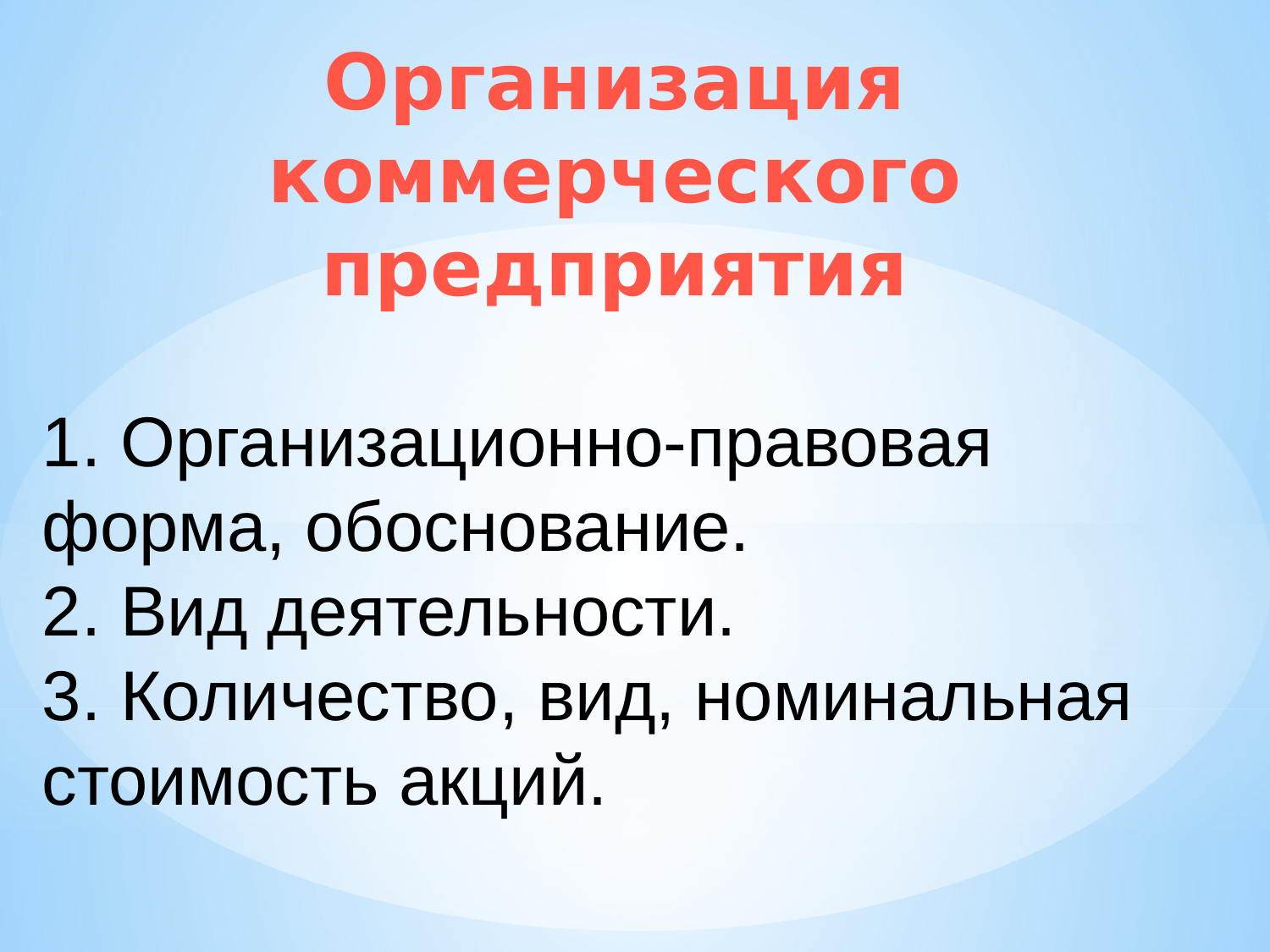

Организация коммерческого предприятия

1. Организационно-правовая форма, обоснование.
2. Вид деятельности.
3. Количество, вид, номинальная стоимость акций.